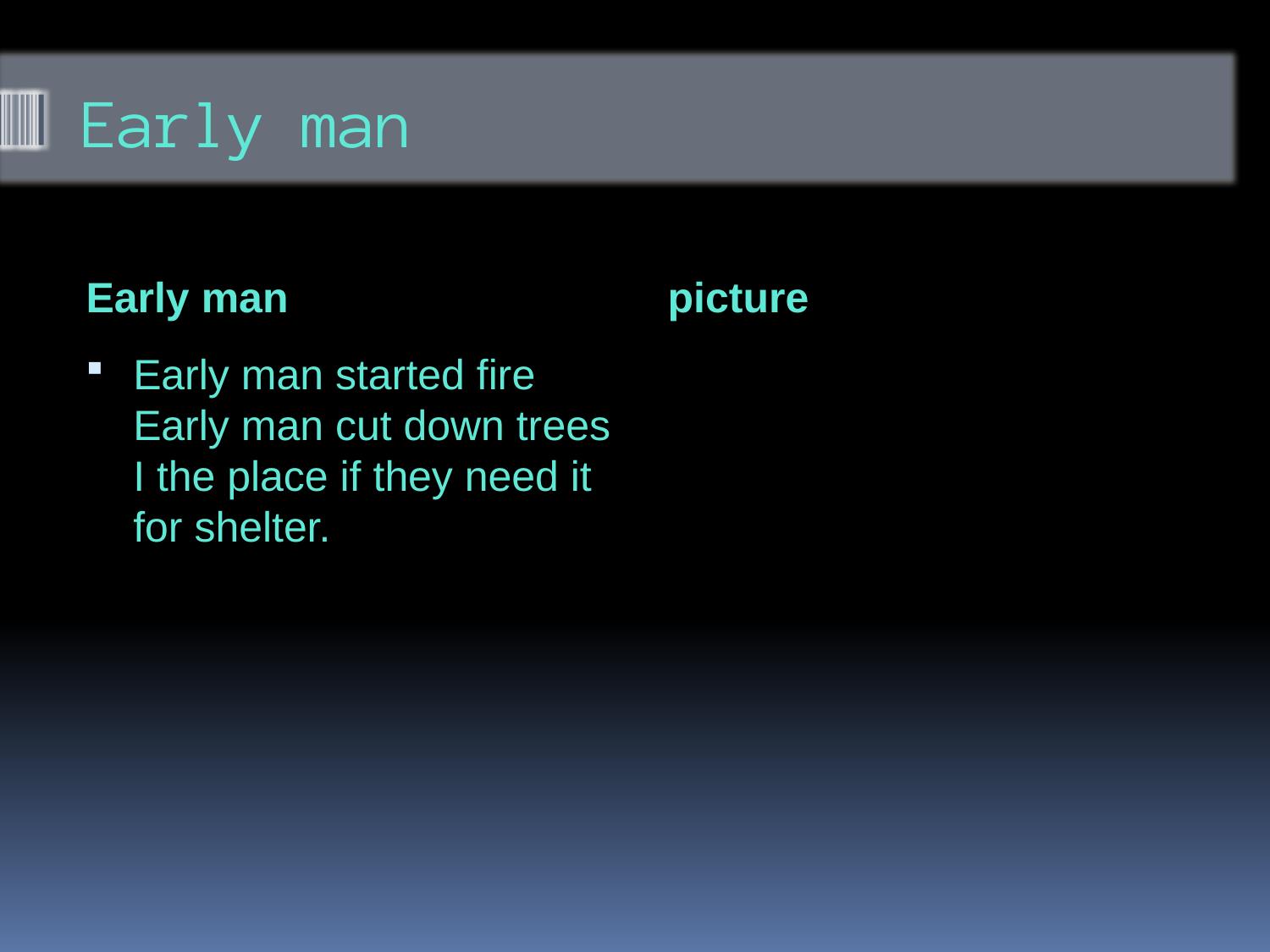

# Early man
Early man
picture
Early man started fire Early man cut down trees I the place if they need it for shelter.